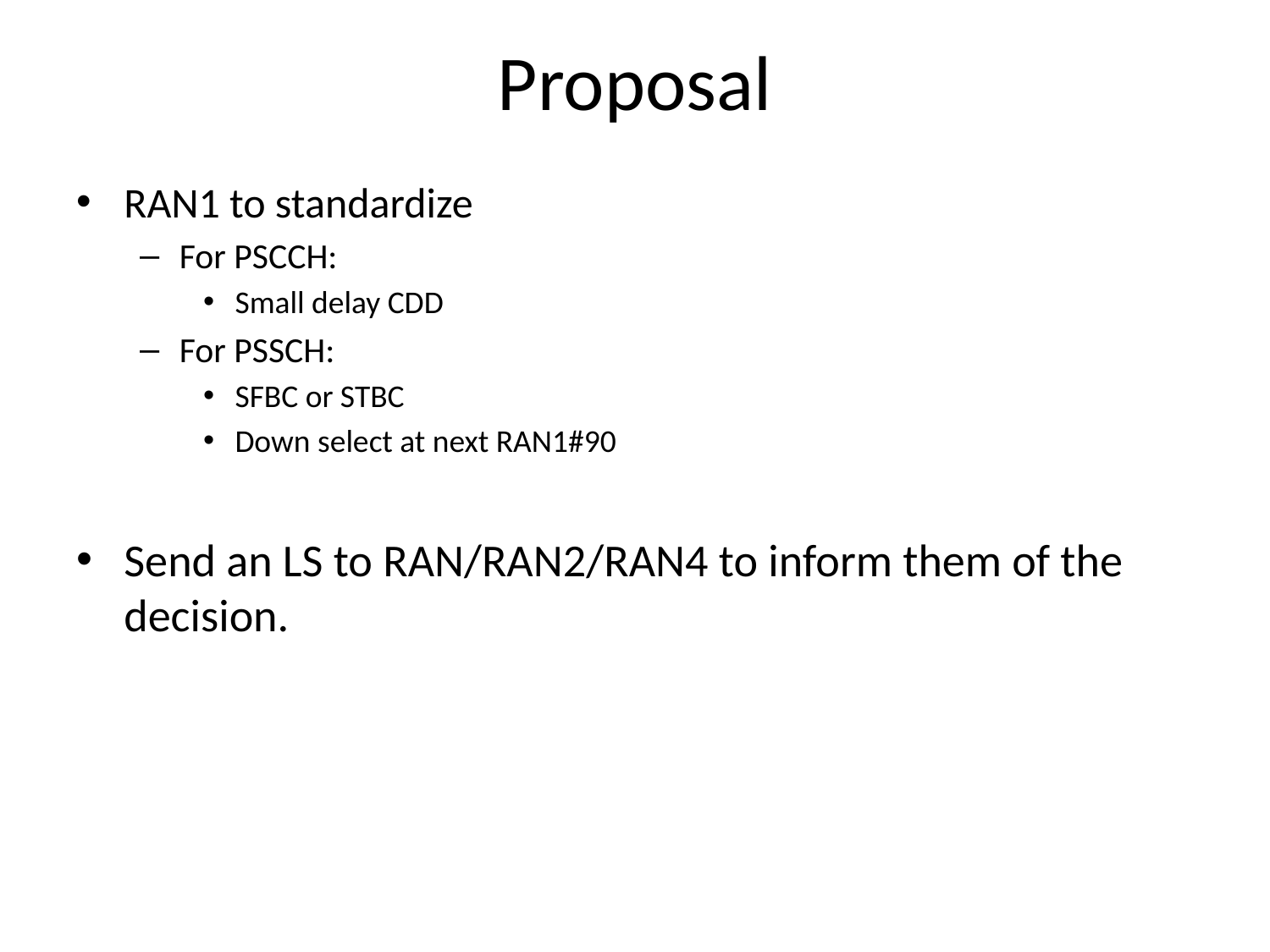

# Proposal
RAN1 to standardize
For PSCCH:
Small delay CDD
For PSSCH:
SFBC or STBC
Down select at next RAN1#90

Send an LS to RAN/RAN2/RAN4 to inform them of the decision.